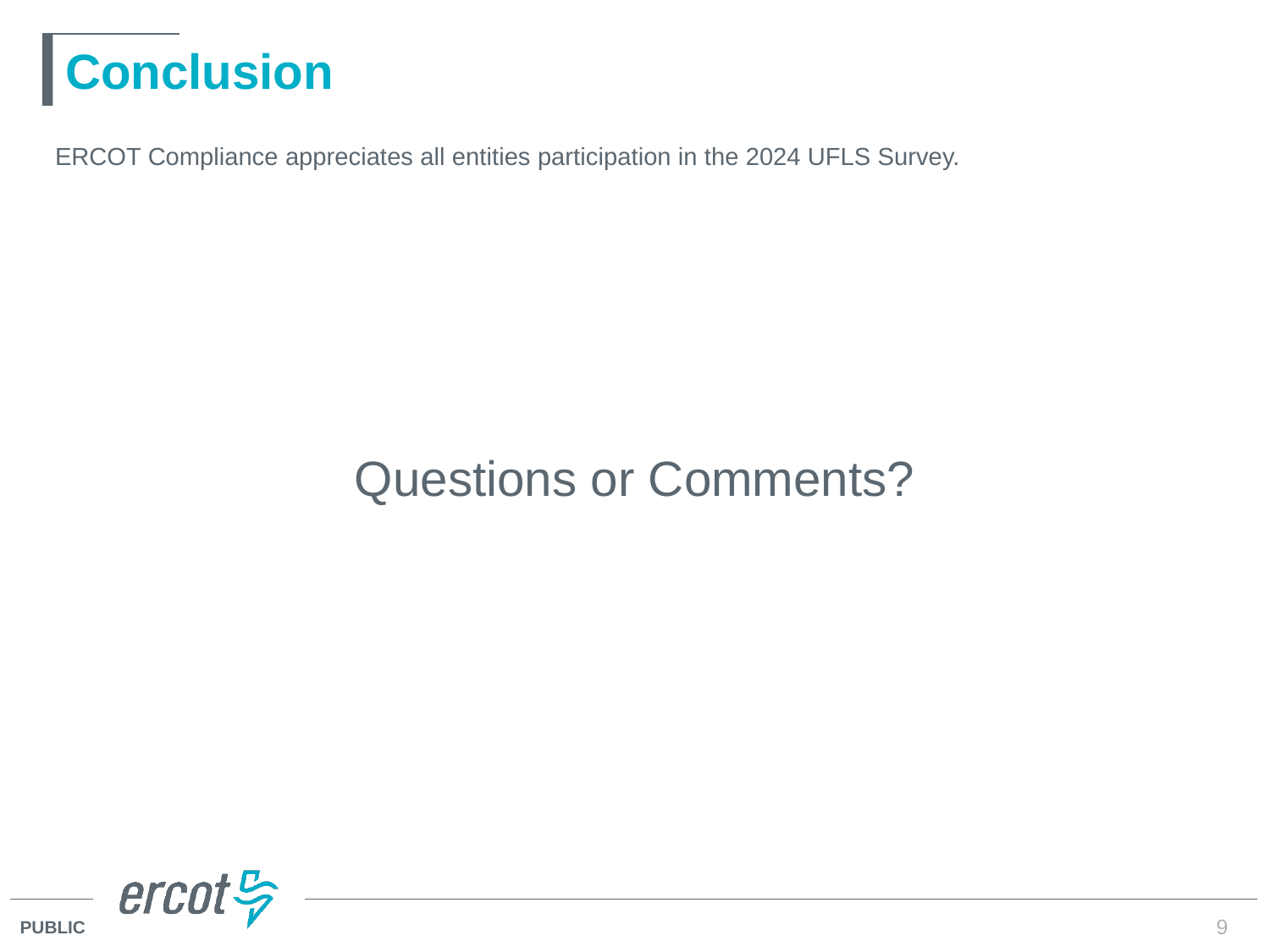

# Conclusion
ERCOT Compliance appreciates all entities participation in the 2024 UFLS Survey.

Questions or Comments?

9